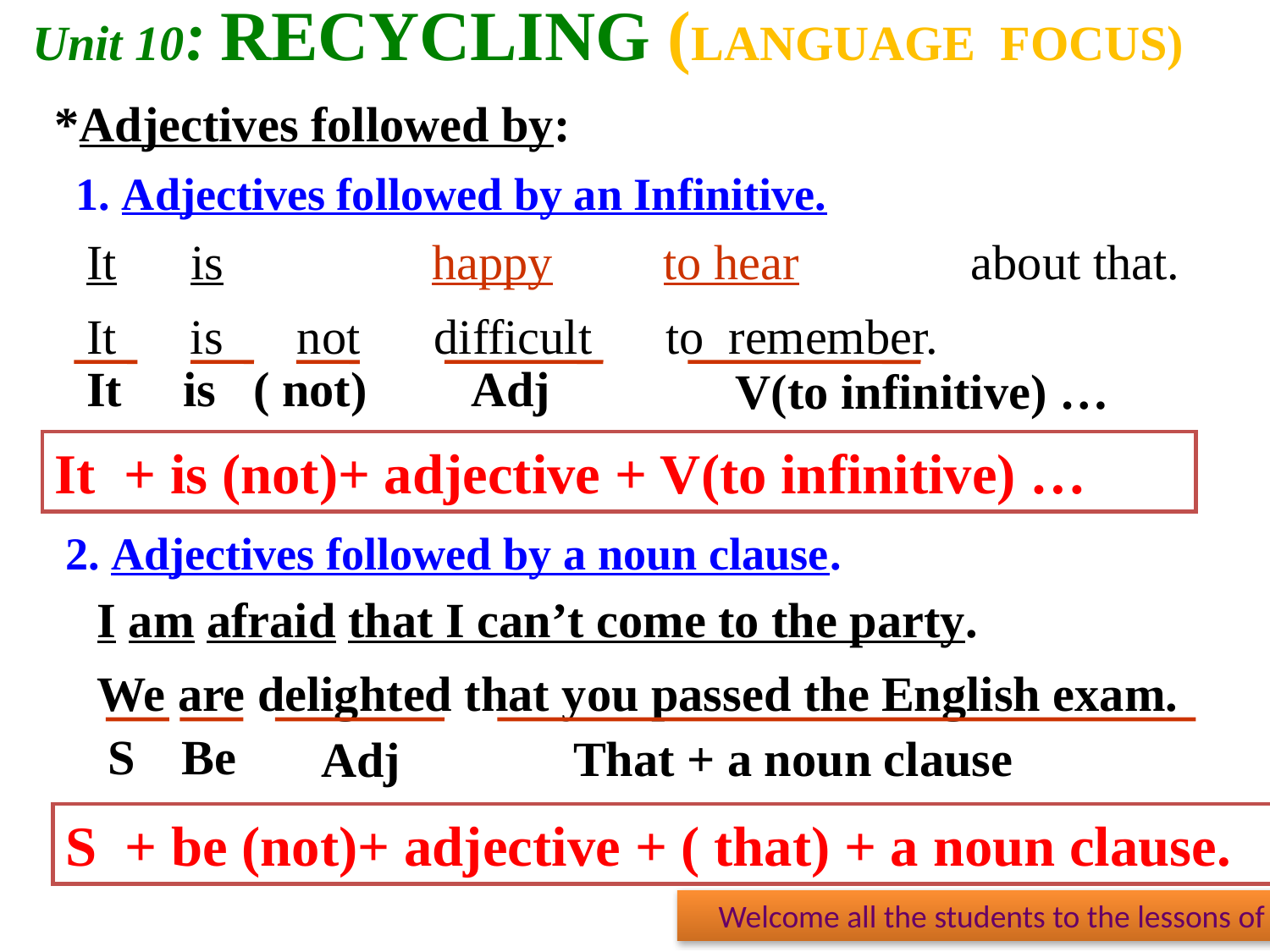

Unit 10: RECYCLING (LANGUAGE  FOCUS)
*Adjectives followed by:
1. Adjectives followed by an Infinitive.
It      is                 happy         to hear              about that.
It      is      not      difficult      to  remember.
It
 is   ( not)
  Adj
  V(to infinitive) …

It  + is (not)+ adjective + V(to infinitive) …
2. Adjectives followed by a noun clause.
I am afraid that I can’t come to the party.
We are delighted that you passed the English exam.
S

Be

That + a noun clause
 Adj
S  + be (not)+ adjective + ( that) + a noun clause.

    Welcome all the students to the lessons of English group - My Thanh Secondary school.